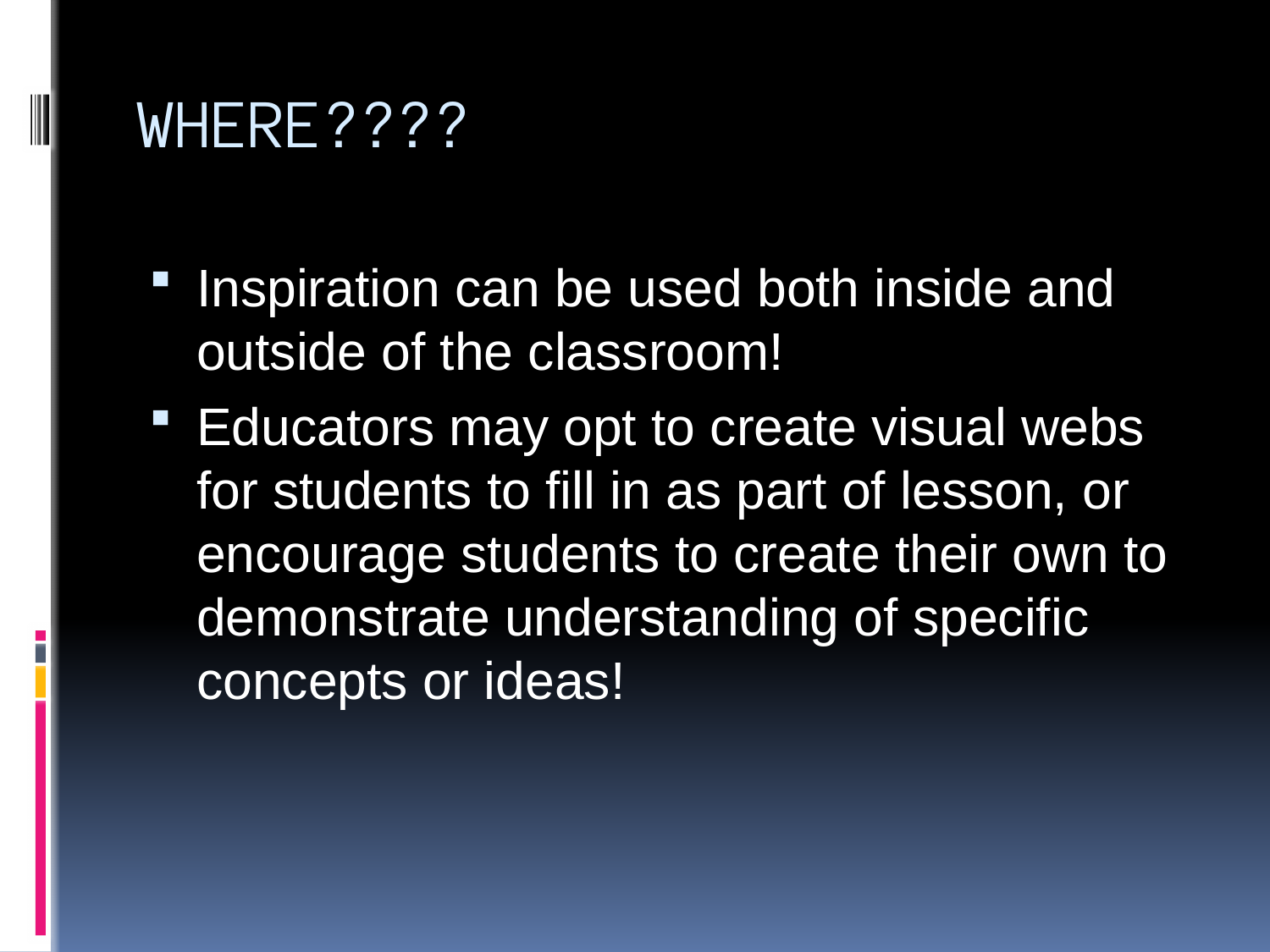

# WHERE????
Inspiration can be used both inside and outside of the classroom!
Educators may opt to create visual webs for students to fill in as part of lesson, or encourage students to create their own to demonstrate understanding of specific concepts or ideas!